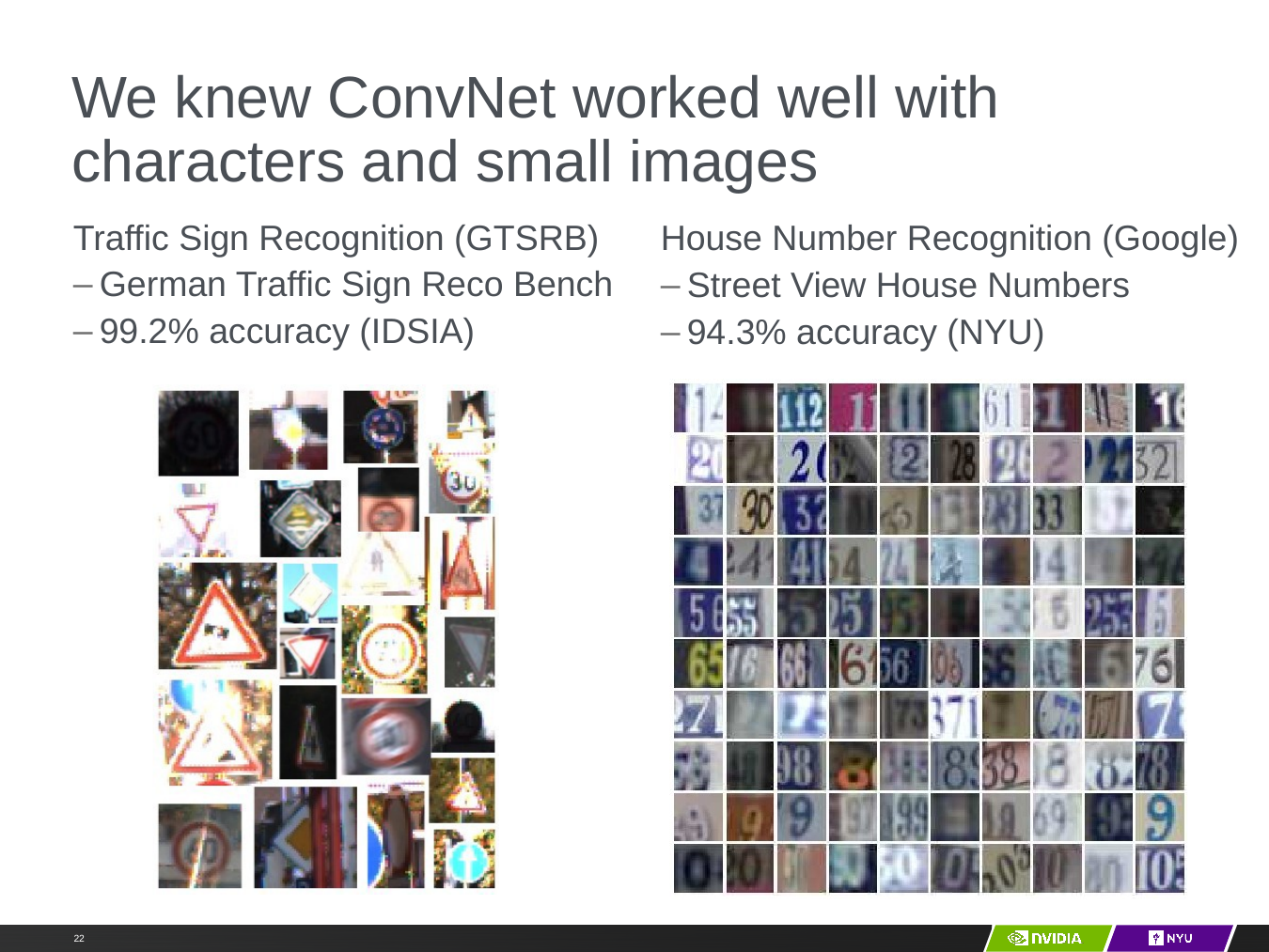

# We knew ConvNet worked well with characters and small images
Traffic Sign Recognition (GTSRB)
German Traffic Sign Reco Bench
99.2% accuracy (IDSIA)

House Number Recognition (Google)
Street View House Numbers
94.3% accuracy (NYU)